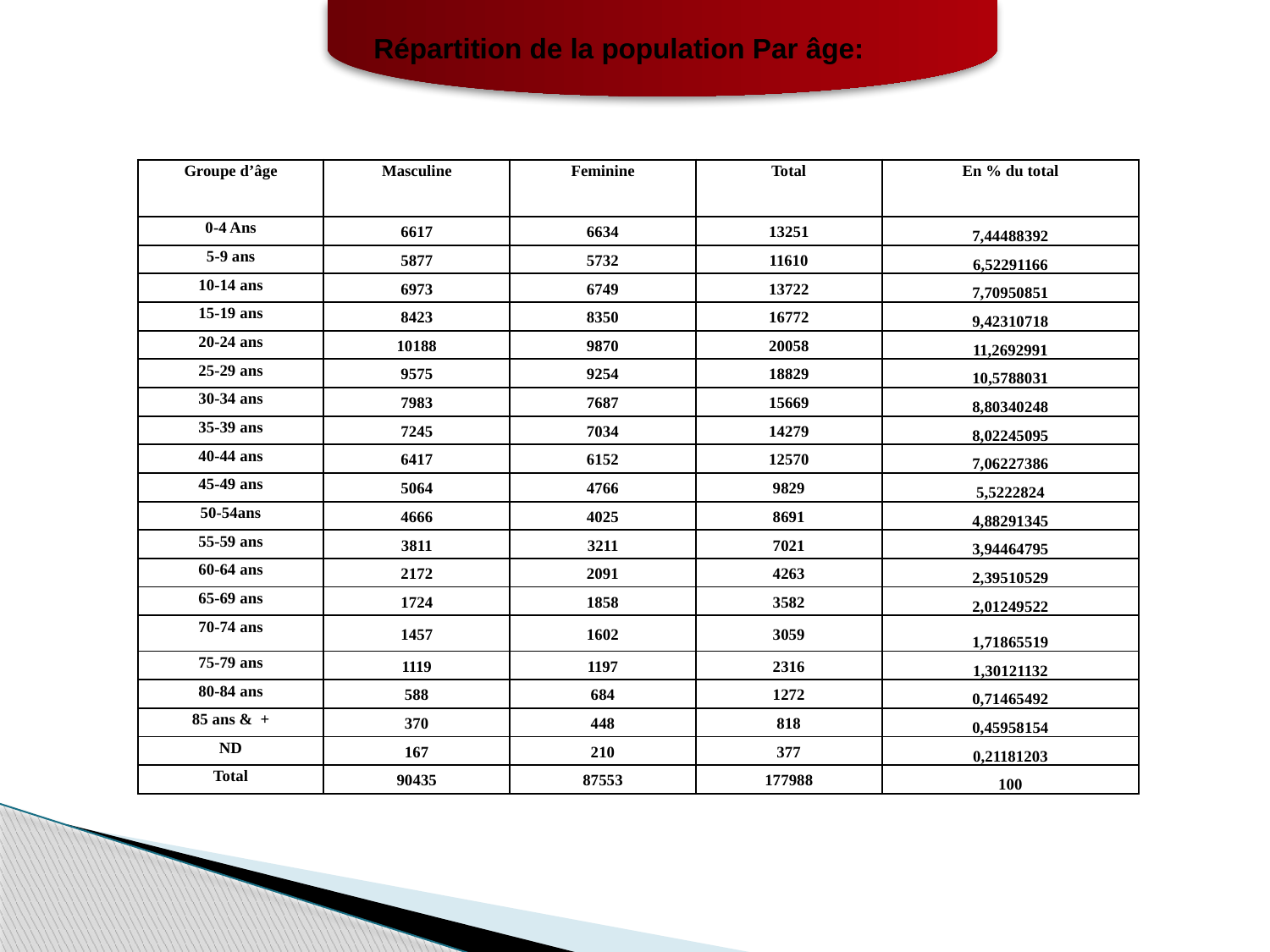

Répartition de la population Par âge:
| Groupe d’âge | Masculine | Feminine | Total | En % du total |
| --- | --- | --- | --- | --- |
| 0-4 Ans | 6617 | 6634 | 13251 | 7,44488392 |
| 5-9 ans | 5877 | 5732 | 11610 | 6,52291166 |
| 10-14 ans | 6973 | 6749 | 13722 | 7,70950851 |
| 15-19 ans | 8423 | 8350 | 16772 | 9,42310718 |
| 20-24 ans | 10188 | 9870 | 20058 | 11,2692991 |
| 25-29 ans | 9575 | 9254 | 18829 | 10,5788031 |
| 30-34 ans | 7983 | 7687 | 15669 | 8,80340248 |
| 35-39 ans | 7245 | 7034 | 14279 | 8,02245095 |
| 40-44 ans | 6417 | 6152 | 12570 | 7,06227386 |
| 45-49 ans | 5064 | 4766 | 9829 | 5,5222824 |
| 50-54ans | 4666 | 4025 | 8691 | 4,88291345 |
| 55-59 ans | 3811 | 3211 | 7021 | 3,94464795 |
| 60-64 ans | 2172 | 2091 | 4263 | 2,39510529 |
| 65-69 ans | 1724 | 1858 | 3582 | 2,01249522 |
| 70-74 ans | 1457 | 1602 | 3059 | 1,71865519 |
| 75-79 ans | 1119 | 1197 | 2316 | 1,30121132 |
| 80-84 ans | 588 | 684 | 1272 | 0,71465492 |
| 85 ans & + | 370 | 448 | 818 | 0,45958154 |
| ND | 167 | 210 | 377 | 0,21181203 |
| Total | 90435 | 87553 | 177988 | 100 |